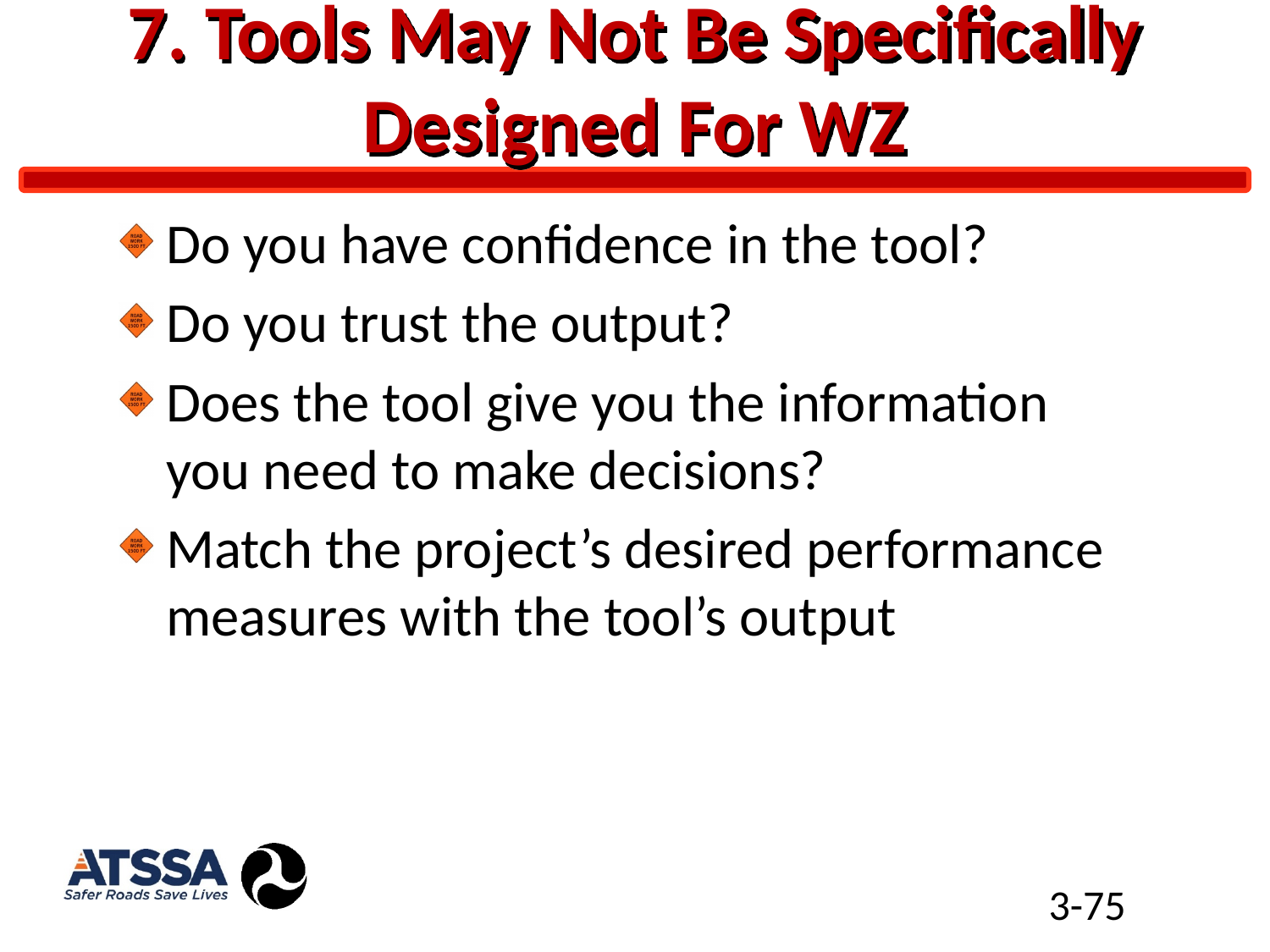

# 7. Tools May Not Be Specifically Designed For WZ
Do you have confidence in the tool?
Do you trust the output?
Does the tool give you the information you need to make decisions?
Match the project’s desired performance measures with the tool’s output